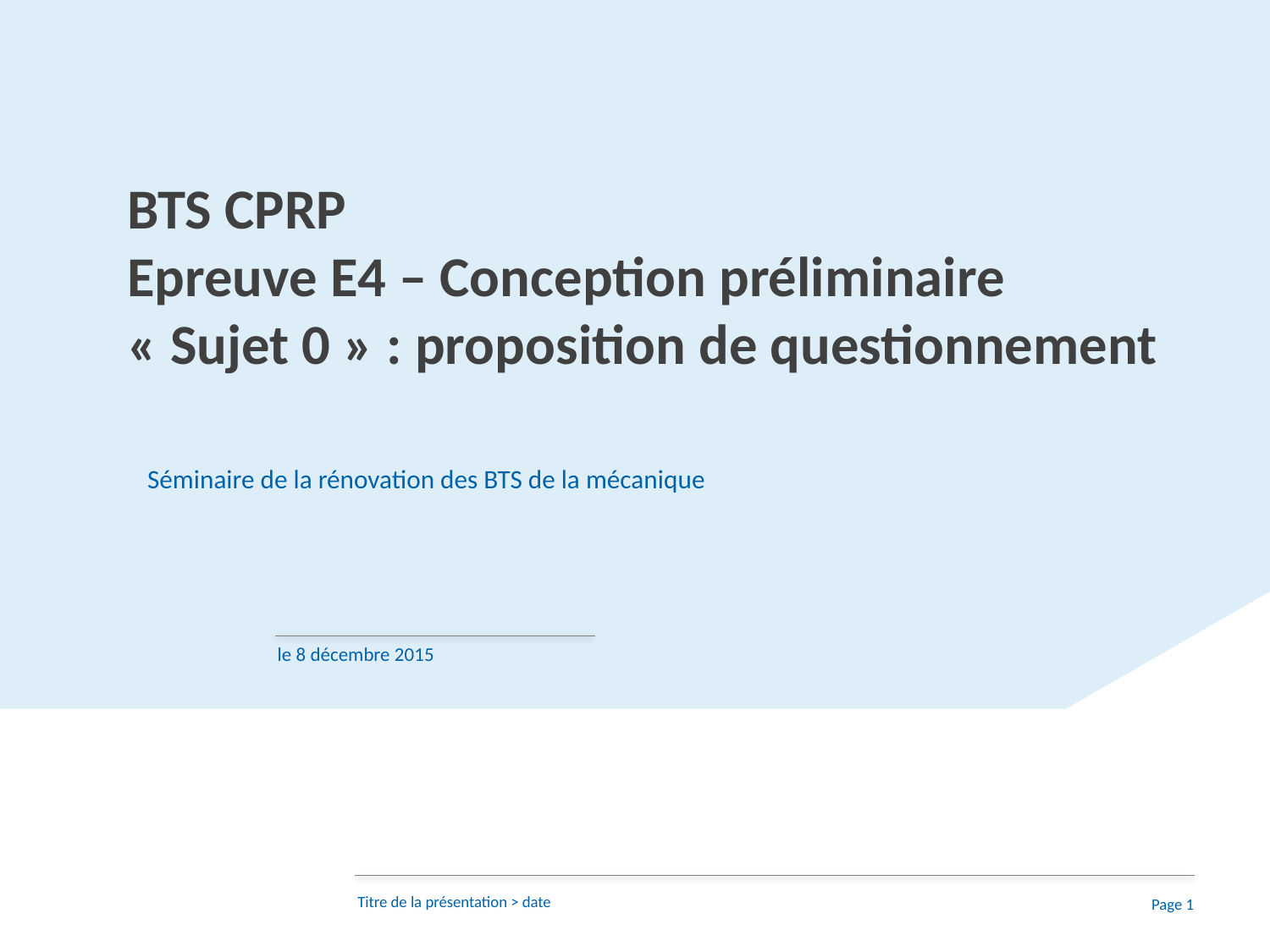

BTS CPRP
Epreuve E4 – Conception préliminaire
« Sujet 0 » : proposition de questionnement
Séminaire de la rénovation des BTS de la mécanique
le 8 décembre 2015